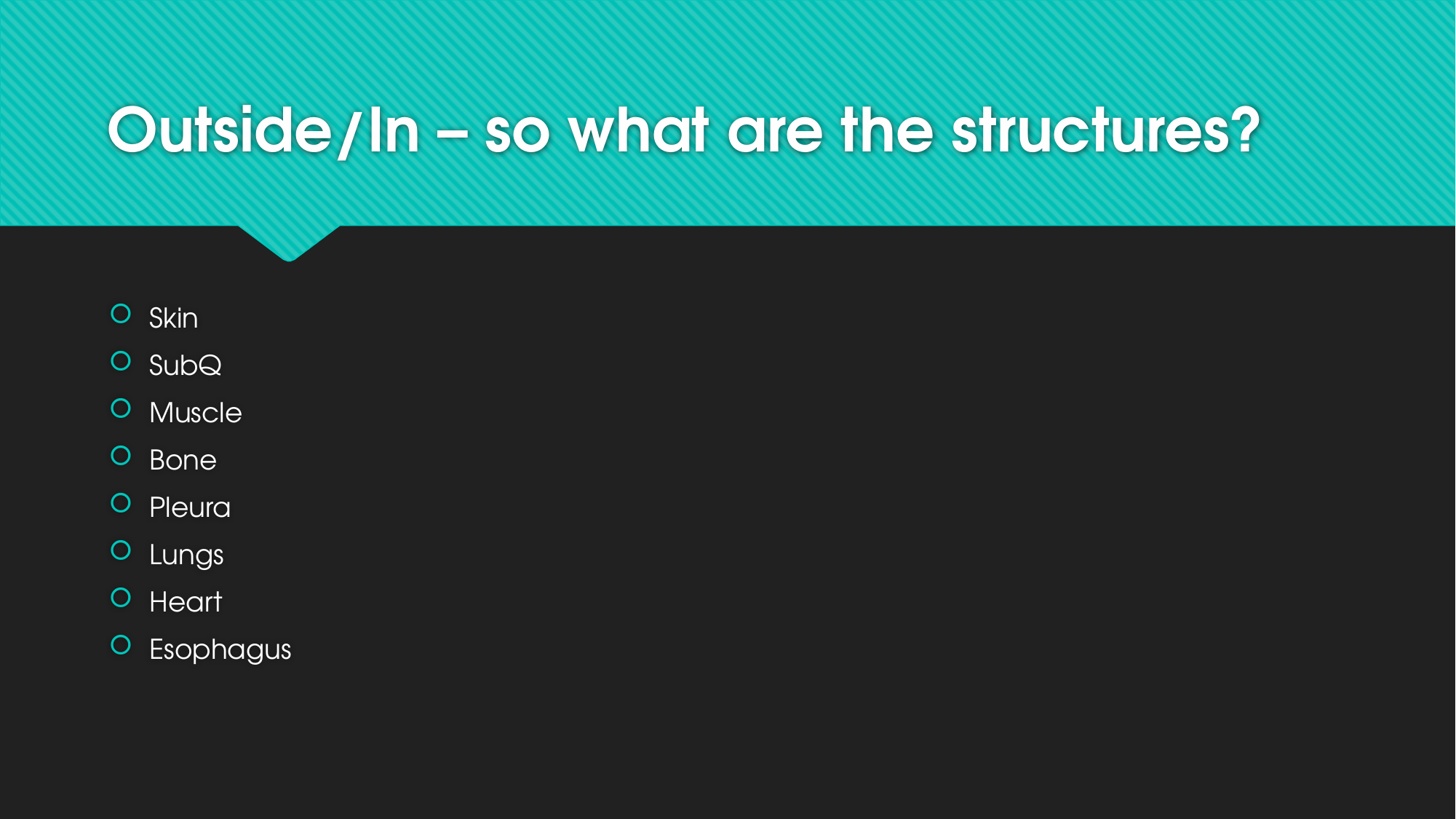

# Outside/In – so what are the structures?
Skin
SubQ
Muscle
Bone
Pleura
Lungs
Heart
Esophagus